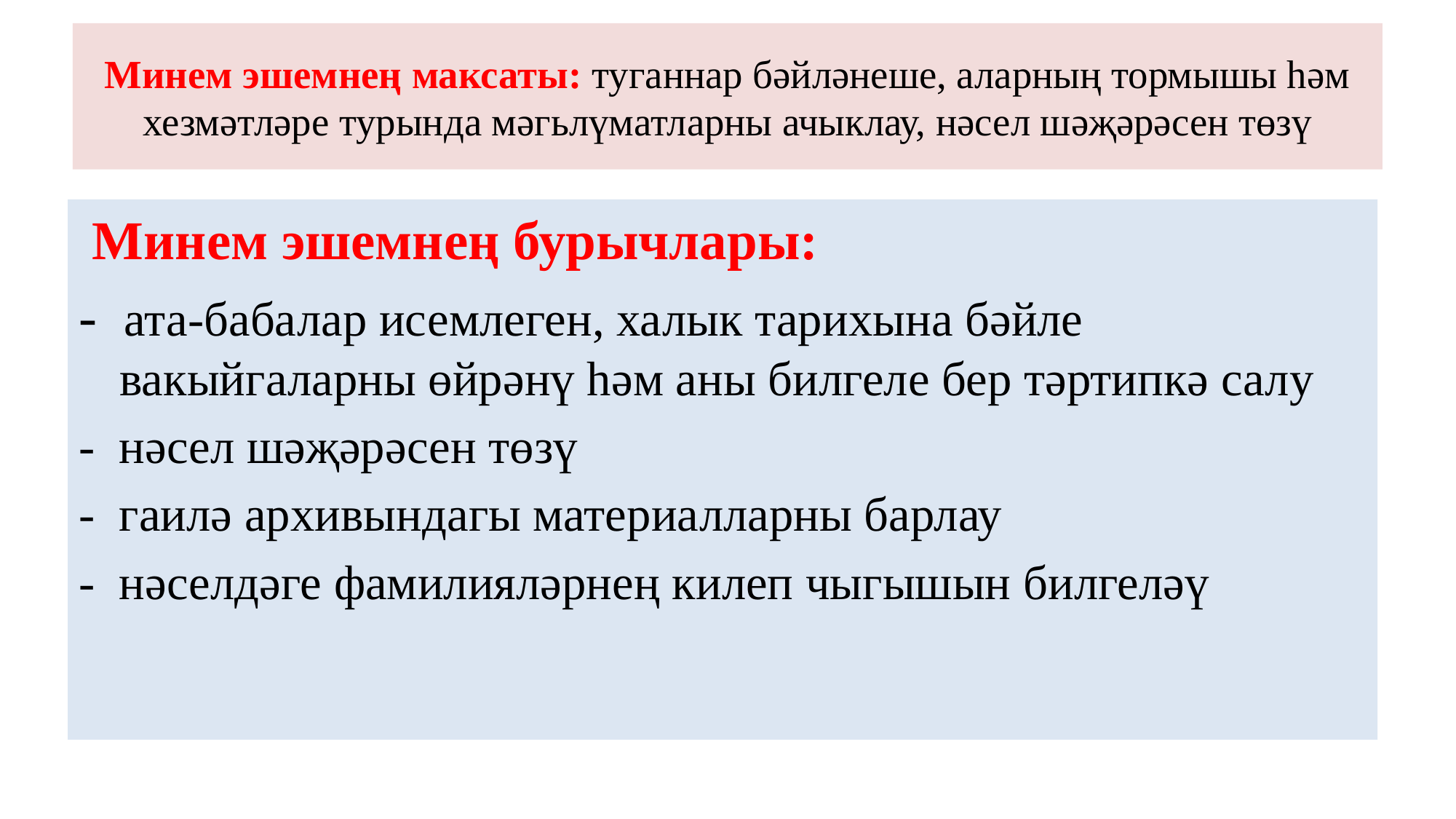

# Минем эшемнең максаты: туганнар бәйләнеше, аларның тормышы һәм хезмәтләре турында мәгьлүматларны ачыклау, нәсел шәҗәрәсен төзү
 Минем эшемнең бурычлары:
-  ата-бабалар исемлеген, халык тарихына бәйле вакыйгаларны өйрәнү һәм аны билгеле бер тәртипкә салу
-  нәсел шәҗәрәсен төзү
-  гаилә архивындагы материалларны барлау
-  нәселдәге фамилияләрнең килеп чыгышын билгеләү